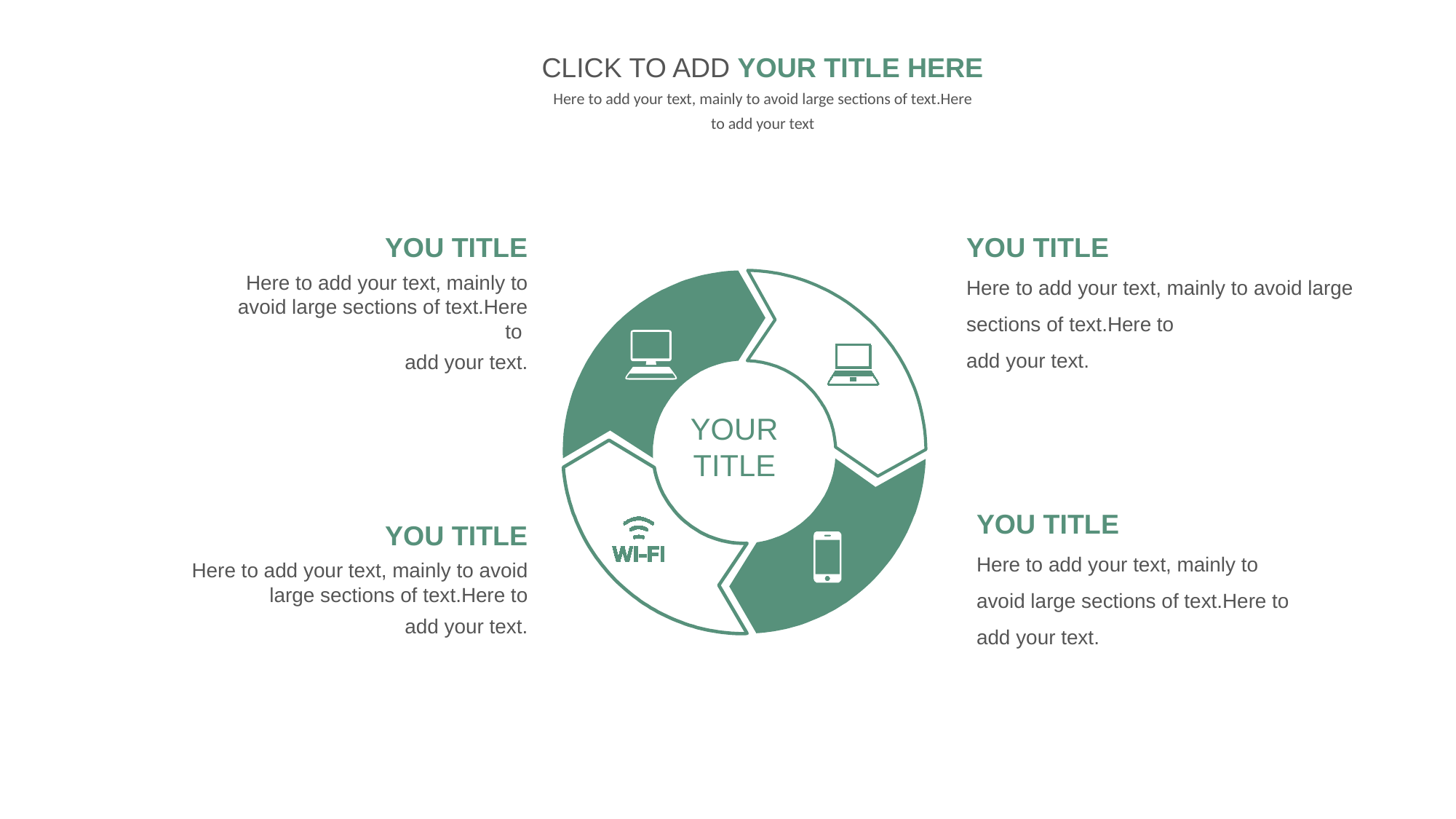

CLICK TO ADD YOUR TITLE HERE
Here to add your text, mainly to avoid large sections of text.Here to add your text
YOU TITLE
Here to add your text, mainly to avoid large sections of text.Here to
add your text.
YOU TITLE
Here to add your text, mainly to avoid large sections of text.Here to
add your text.

YOUR
TITLE

YOU TITLE
Here to add your text, mainly to avoid large sections of text.Here to
add your text.
YOU TITLE
Here to add your text, mainly to avoid large sections of text.Here to
 add your text.